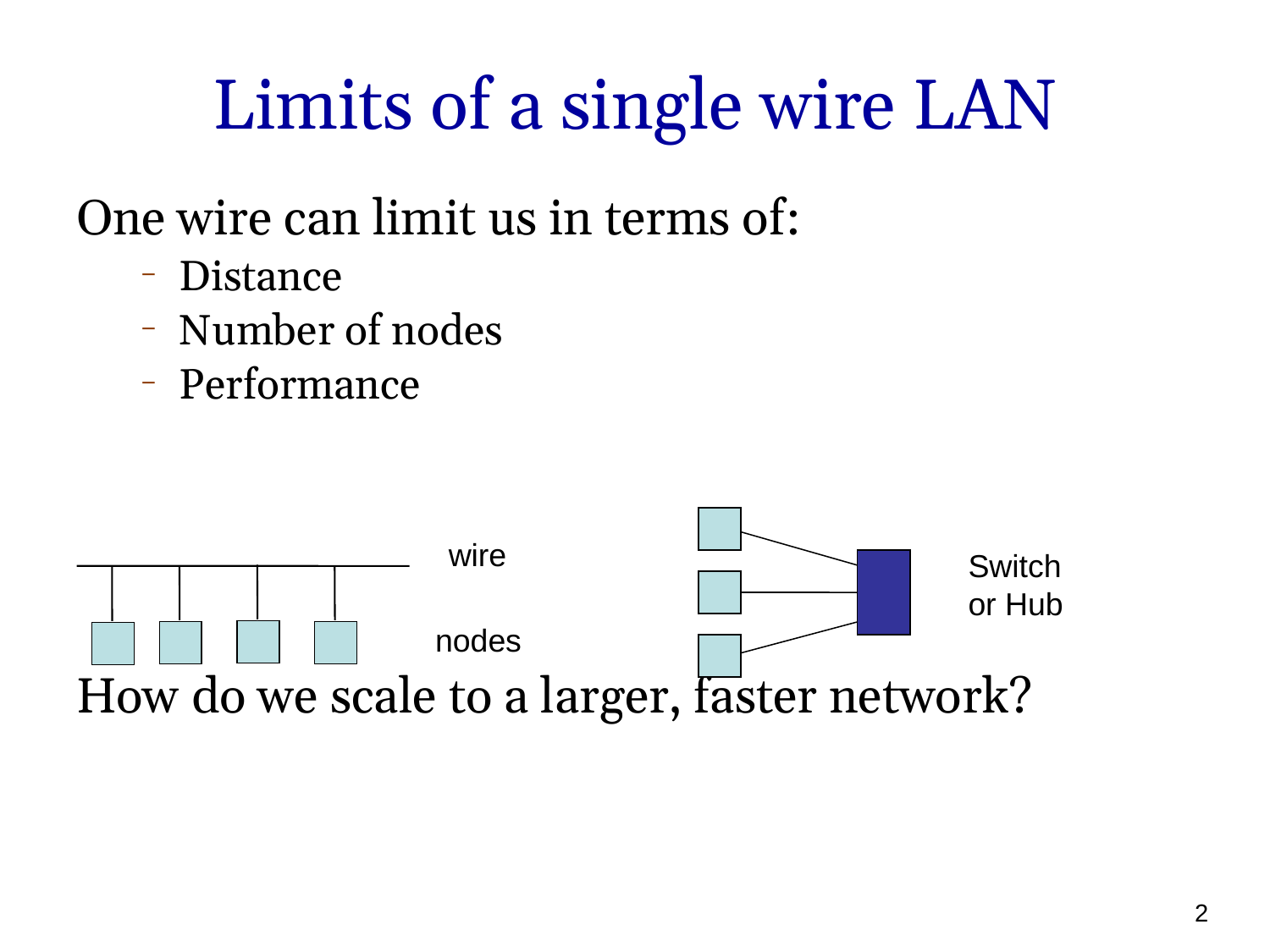

# Limits of a single wire LAN
One wire can limit us in terms of:
Distance
Number of nodes
Performance

How do we scale to a larger, faster network?

wire

Switch
or Hub

nodes

2